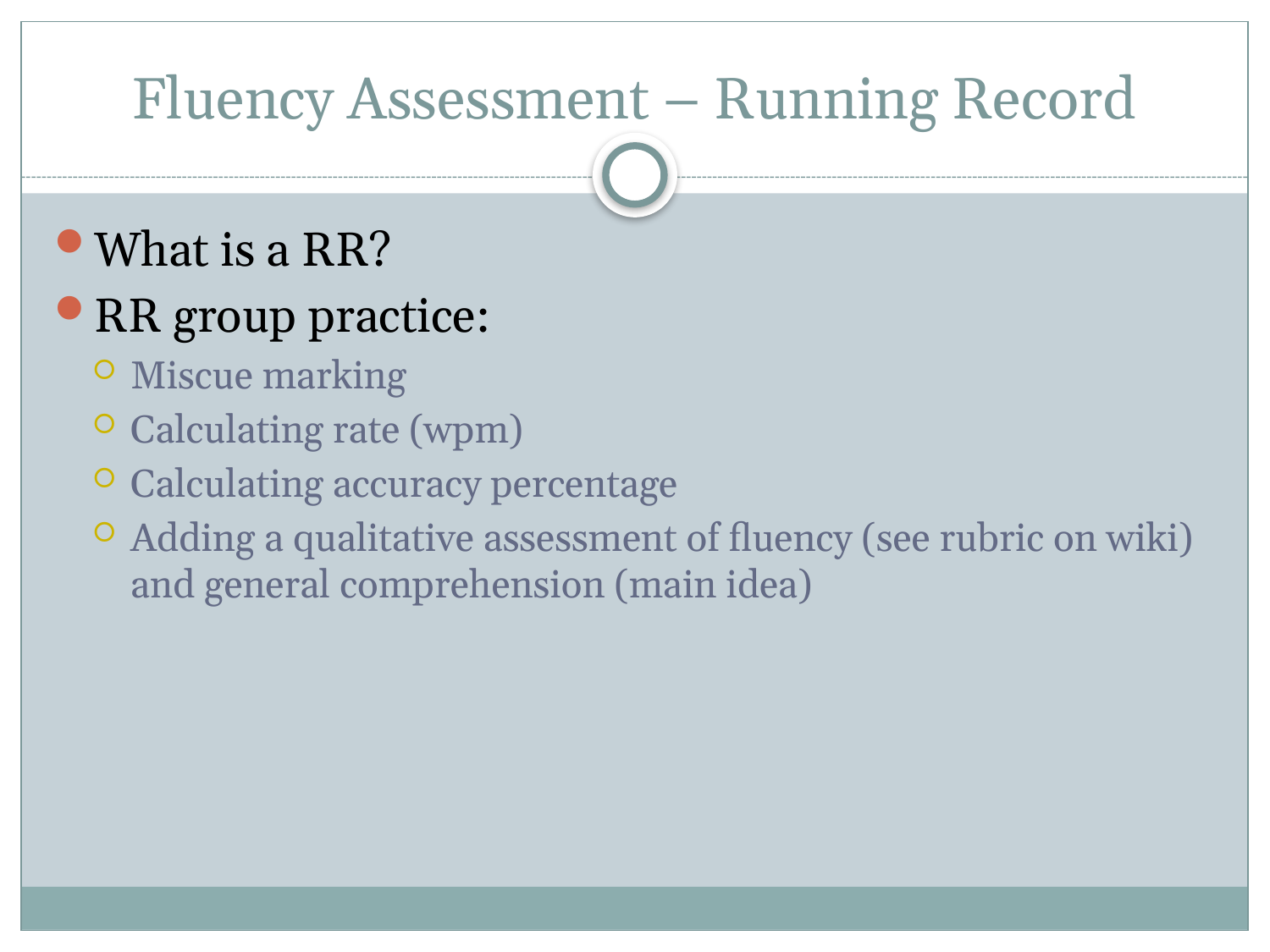

# Fluency Assessment – Running Record
What is a RR?
RR group practice:
Miscue marking
Calculating rate (wpm)
Calculating accuracy percentage
Adding a qualitative assessment of fluency (see rubric on wiki) and general comprehension (main idea)